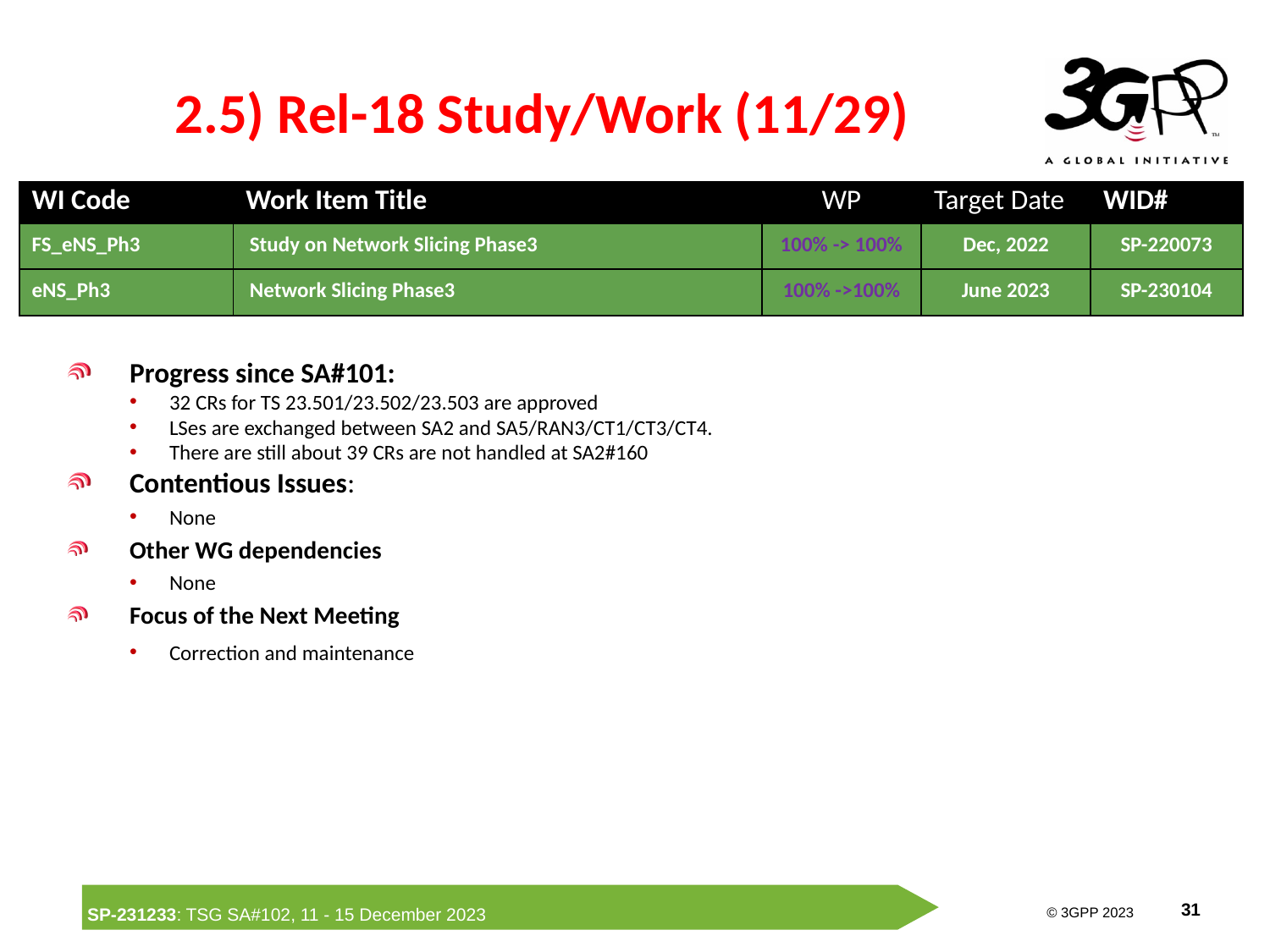

# 2.5) Rel-18 Study/Work (11/29)
| WI Code | Work Item Title | WP | Target Date | WID# |
| --- | --- | --- | --- | --- |
| FS\_eNS\_Ph3 | Study on Network Slicing Phase3 | 100% -> 100% | Dec, 2022 | SP-220073 |
| eNS\_Ph3 | Network Slicing Phase3 | 100% ->100% | June 2023 | SP-230104 |
Progress since SA#101:
32 CRs for TS 23.501/23.502/23.503 are approved
LSes are exchanged between SA2 and SA5/RAN3/CT1/CT3/CT4.
There are still about 39 CRs are not handled at SA2#160
Contentious Issues:
None
Other WG dependencies
None
Focus of the Next Meeting
Correction and maintenance